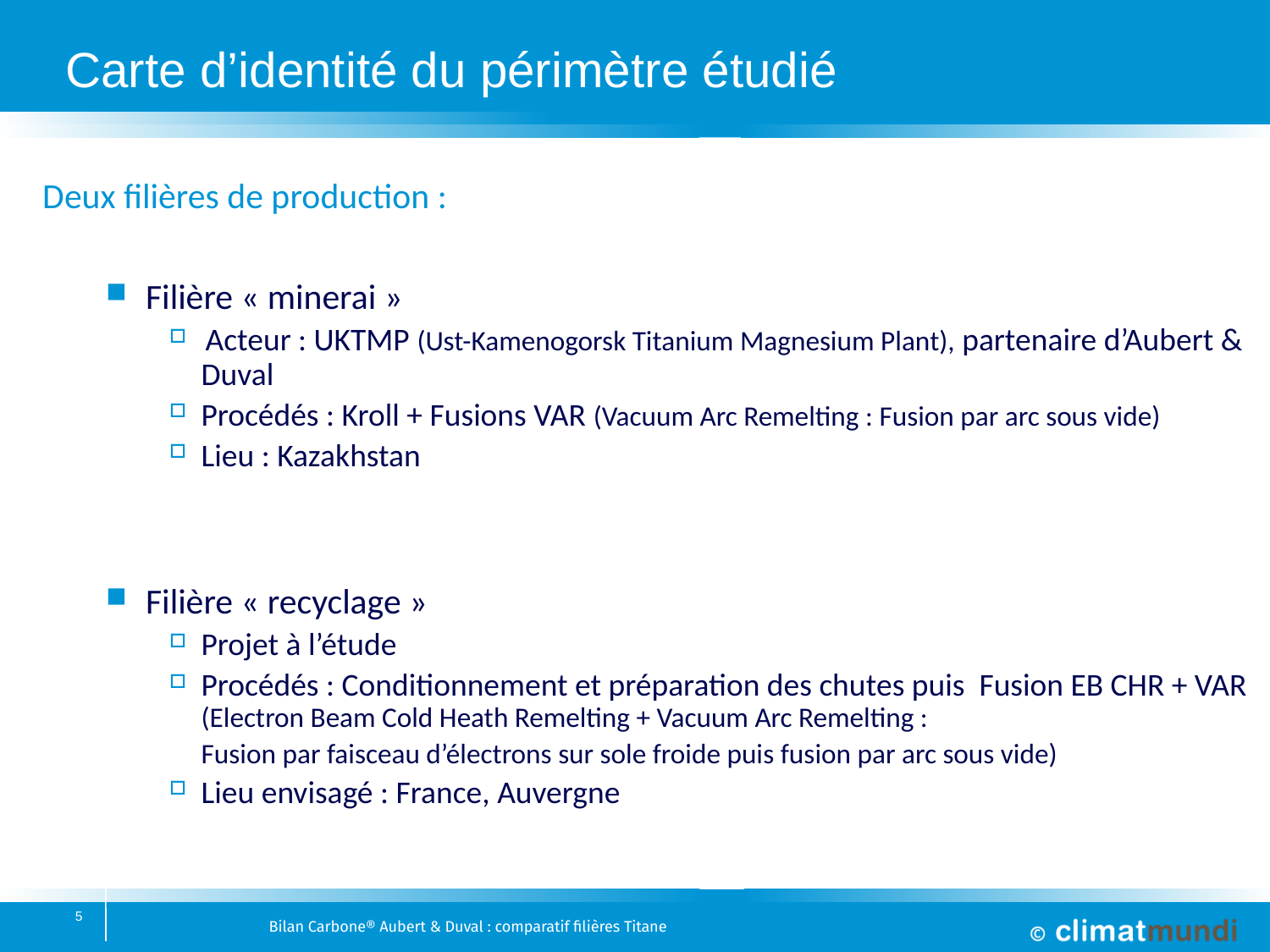

# Carte d’identité du périmètre étudié
Deux filières de production :

Filière « minerai »
 Acteur : UKTMP (Ust-Kamenogorsk Titanium Magnesium Plant), partenaire d’Aubert & Duval
Procédés : Kroll + Fusions VAR (Vacuum Arc Remelting : Fusion par arc sous vide)
Lieu : Kazakhstan

Filière « recyclage »
Projet à l’étude
Procédés : Conditionnement et préparation des chutes puis  Fusion EB CHR + VAR (Electron Beam Cold Heath Remelting + Vacuum Arc Remelting :
	Fusion par faisceau d’électrons sur sole froide puis fusion par arc sous vide)
Lieu envisagé : France, Auvergne